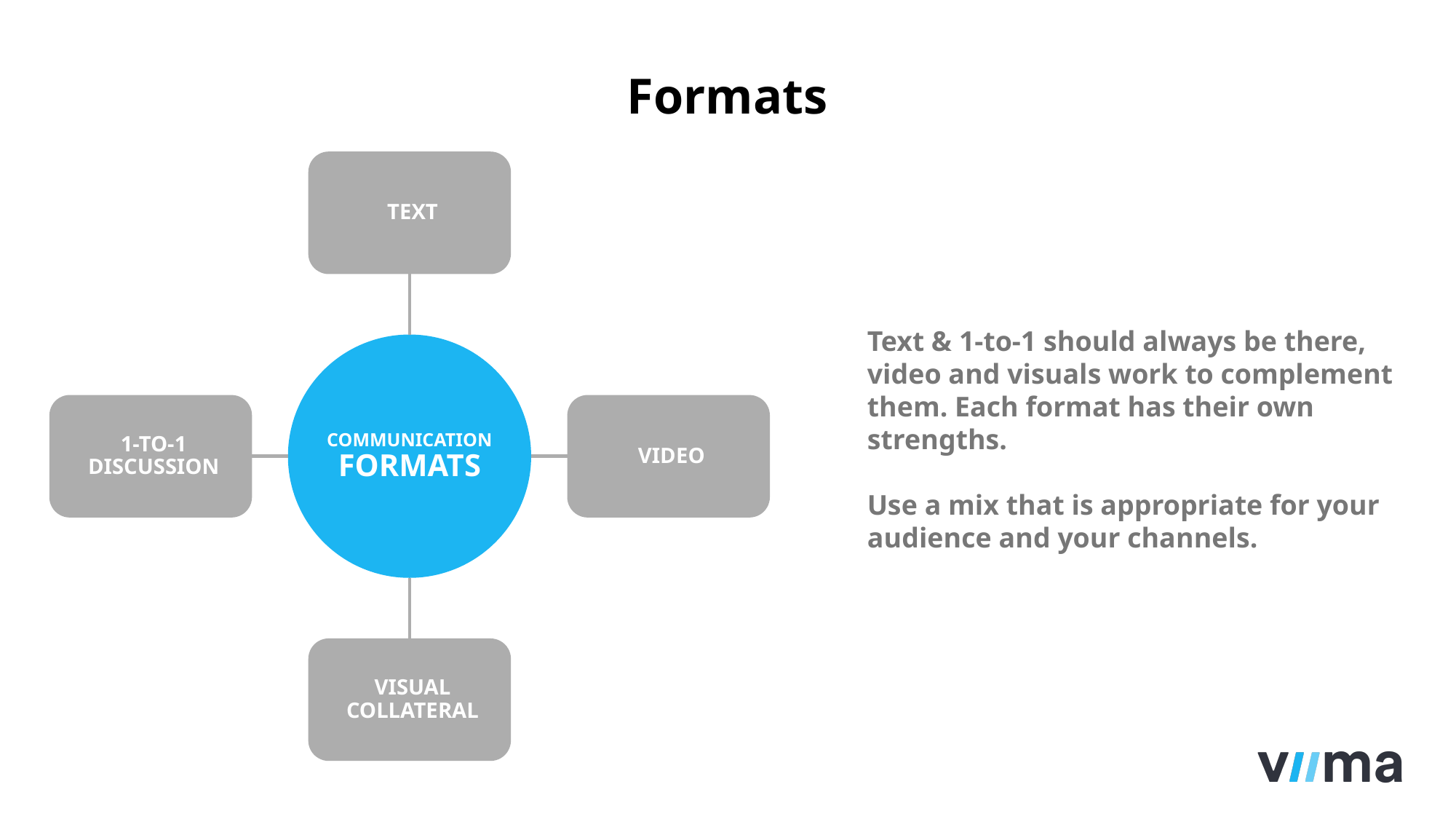

# Formats
COMMUNICATION
FORMATS
TEXT
VIDEO
VISUAL COLLATERAL
1-TO-1 DISCUSSION
Text & 1-to-1 should always be there, video and visuals work to complement them. Each format has their own strengths.
Use a mix that is appropriate for your
audience and your channels.